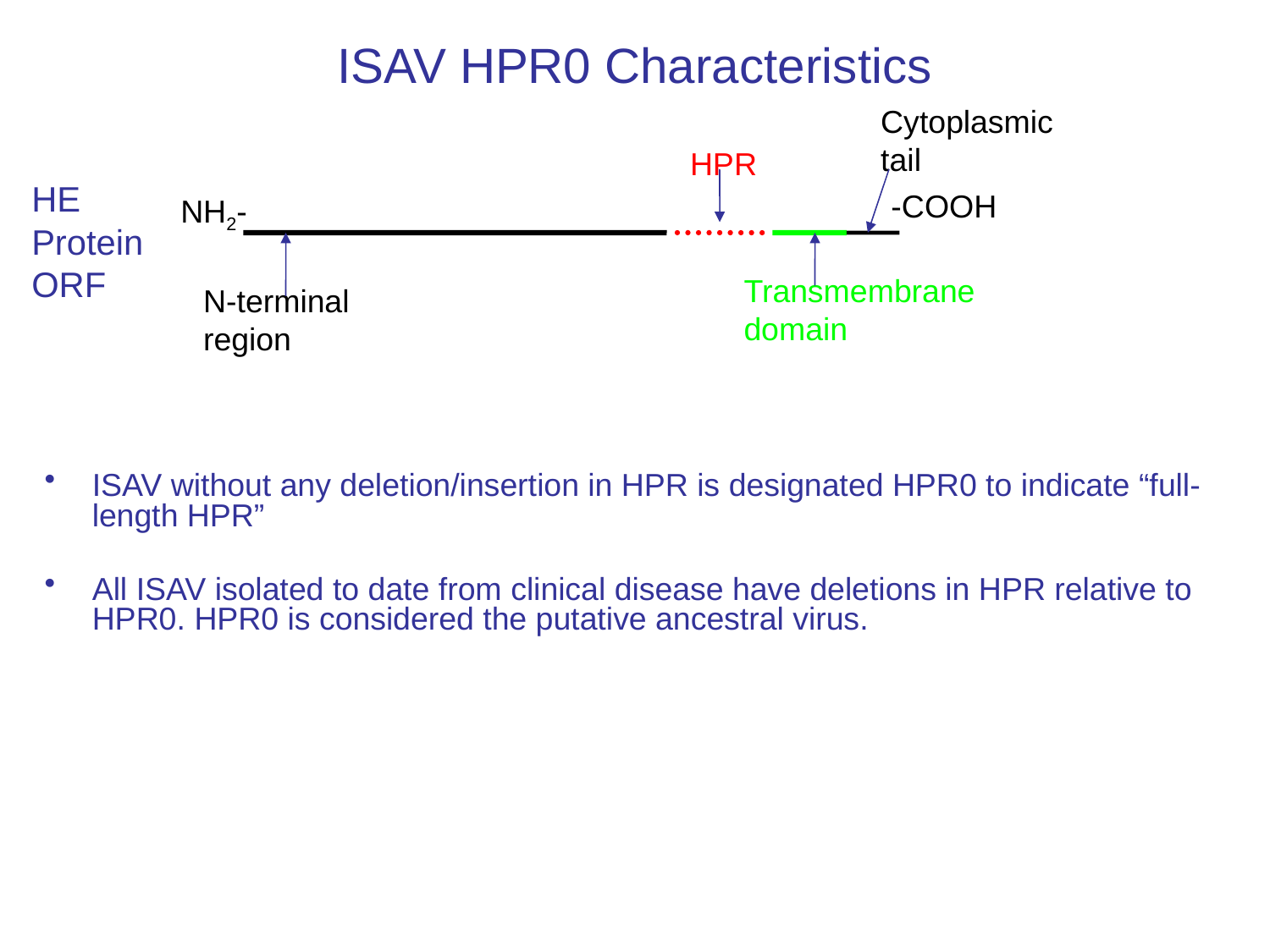

ISAV HPR0 Characteristics
Cytoplasmic
tail
HPR

HE
Protein
ORF
-COOH
NH2-

Transmembrane
domain
N-terminal
region
ISAV without any deletion/insertion in HPR is designated HPR0 to indicate “full-length HPR”

All ISAV isolated to date from clinical disease have deletions in HPR relative to HPR0. HPR0 is considered the putative ancestral virus.